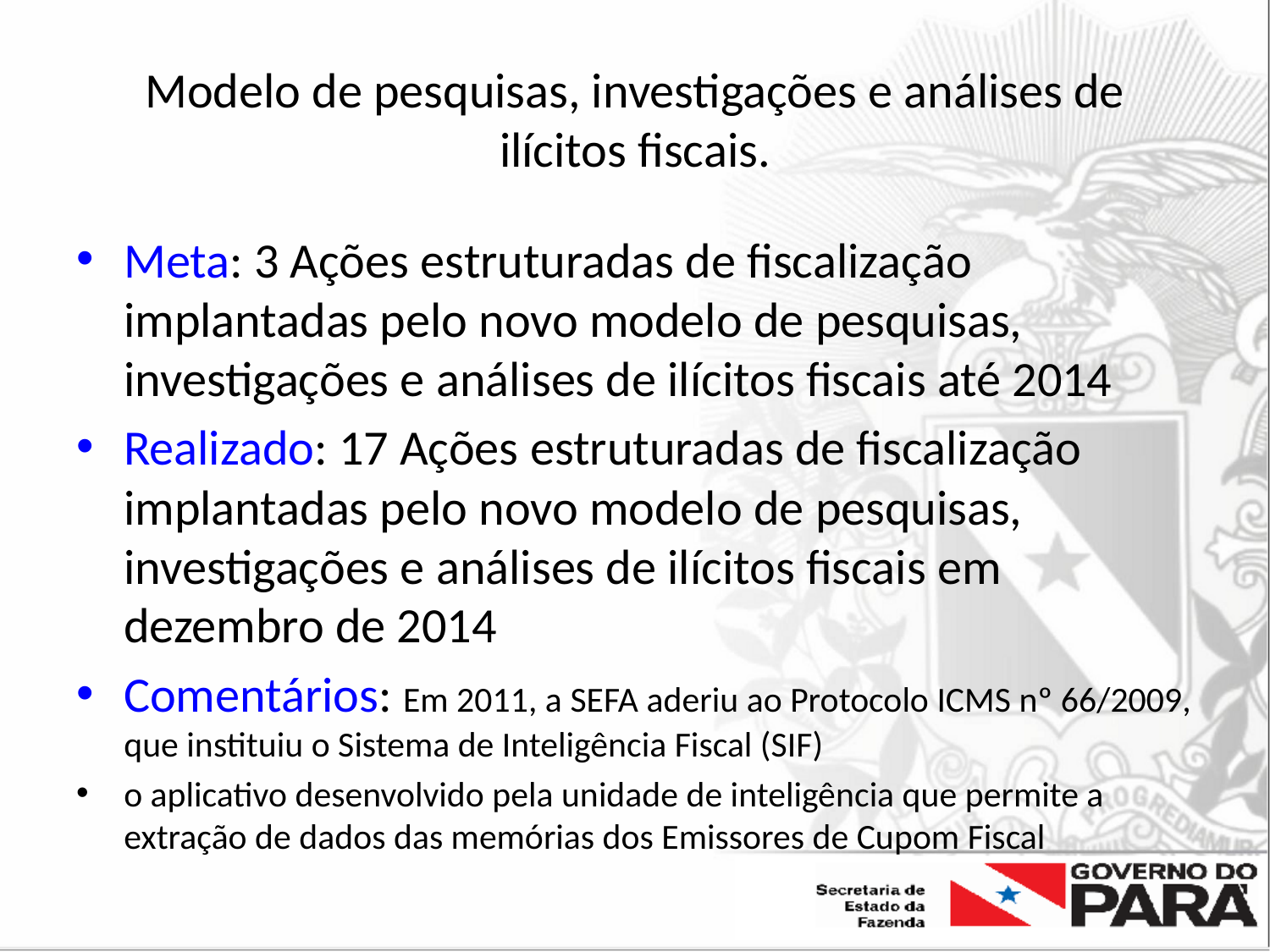

# Modelo de pesquisas, investigações e análises de ilícitos fiscais.
Meta: 3 Ações estruturadas de fiscalização implantadas pelo novo modelo de pesquisas, investigações e análises de ilícitos fiscais até 2014
Realizado: 17 Ações estruturadas de fiscalização implantadas pelo novo modelo de pesquisas, investigações e análises de ilícitos fiscais em dezembro de 2014
Comentários: Em 2011, a SEFA aderiu ao Protocolo ICMS nº 66/2009, que instituiu o Sistema de Inteligência Fiscal (SIF)
o aplicativo desenvolvido pela unidade de inteligência que permite a extração de dados das memórias dos Emissores de Cupom Fiscal